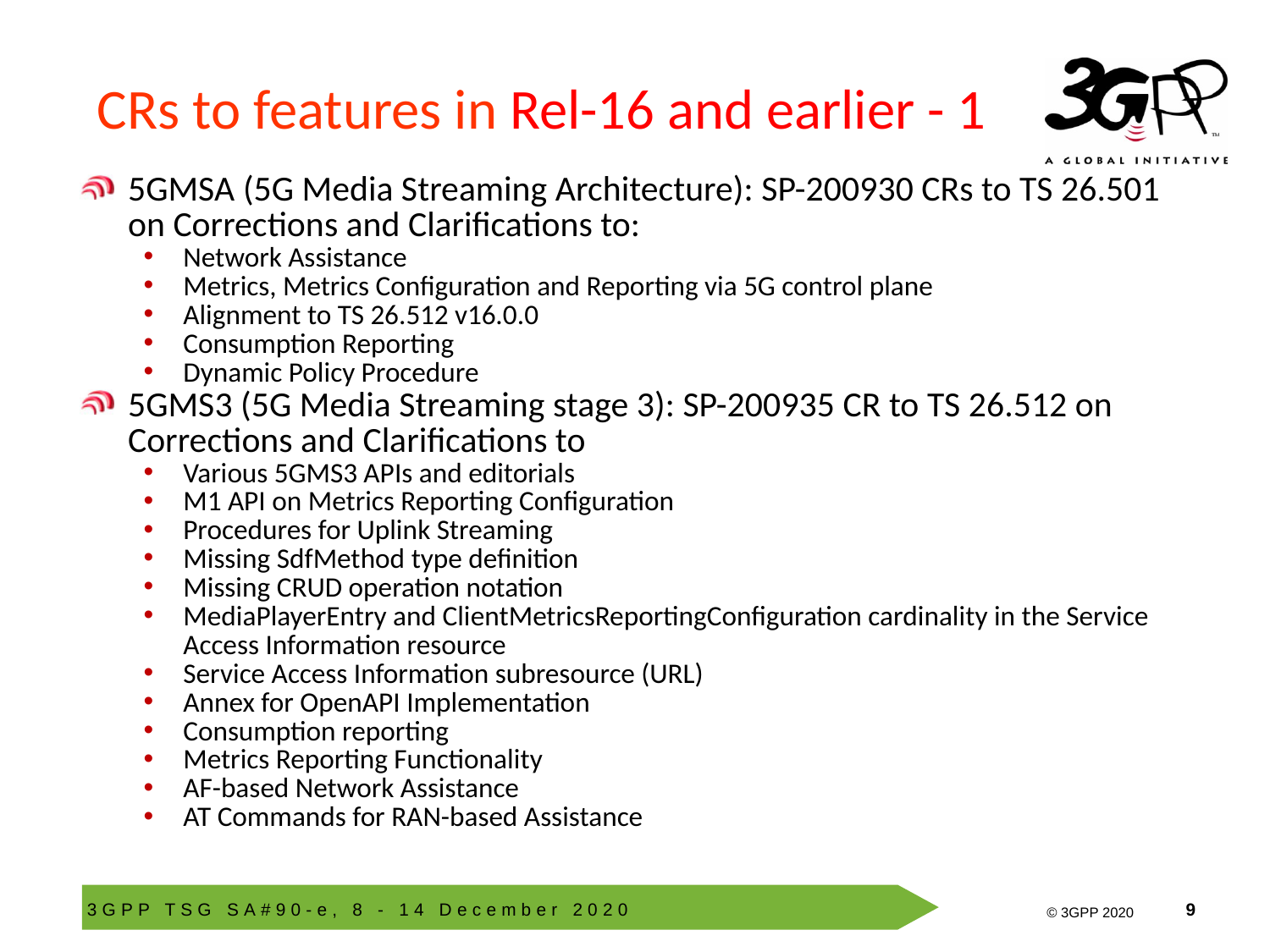

# CRs to features in Rel-16 and earlier - 1
5GMSA (5G Media Streaming Architecture): SP-200930 CRs to TS 26.501 on Corrections and Clarifications to:
Network Assistance
Metrics, Metrics Configuration and Reporting via 5G control plane
Alignment to TS 26.512 v16.0.0
Consumption Reporting
Dynamic Policy Procedure
5GMS3 (5G Media Streaming stage 3): SP-200935 CR to TS 26.512 on Corrections and Clarifications to
Various 5GMS3 APIs and editorials
M1 API on Metrics Reporting Configuration
Procedures for Uplink Streaming
Missing SdfMethod type definition
Missing CRUD operation notation
MediaPlayerEntry and ClientMetricsReportingConfiguration cardinality in the Service Access Information resource
Service Access Information subresource (URL)
Annex for OpenAPI Implementation
Consumption reporting
Metrics Reporting Functionality
AF-based Network Assistance
AT Commands for RAN-based Assistance